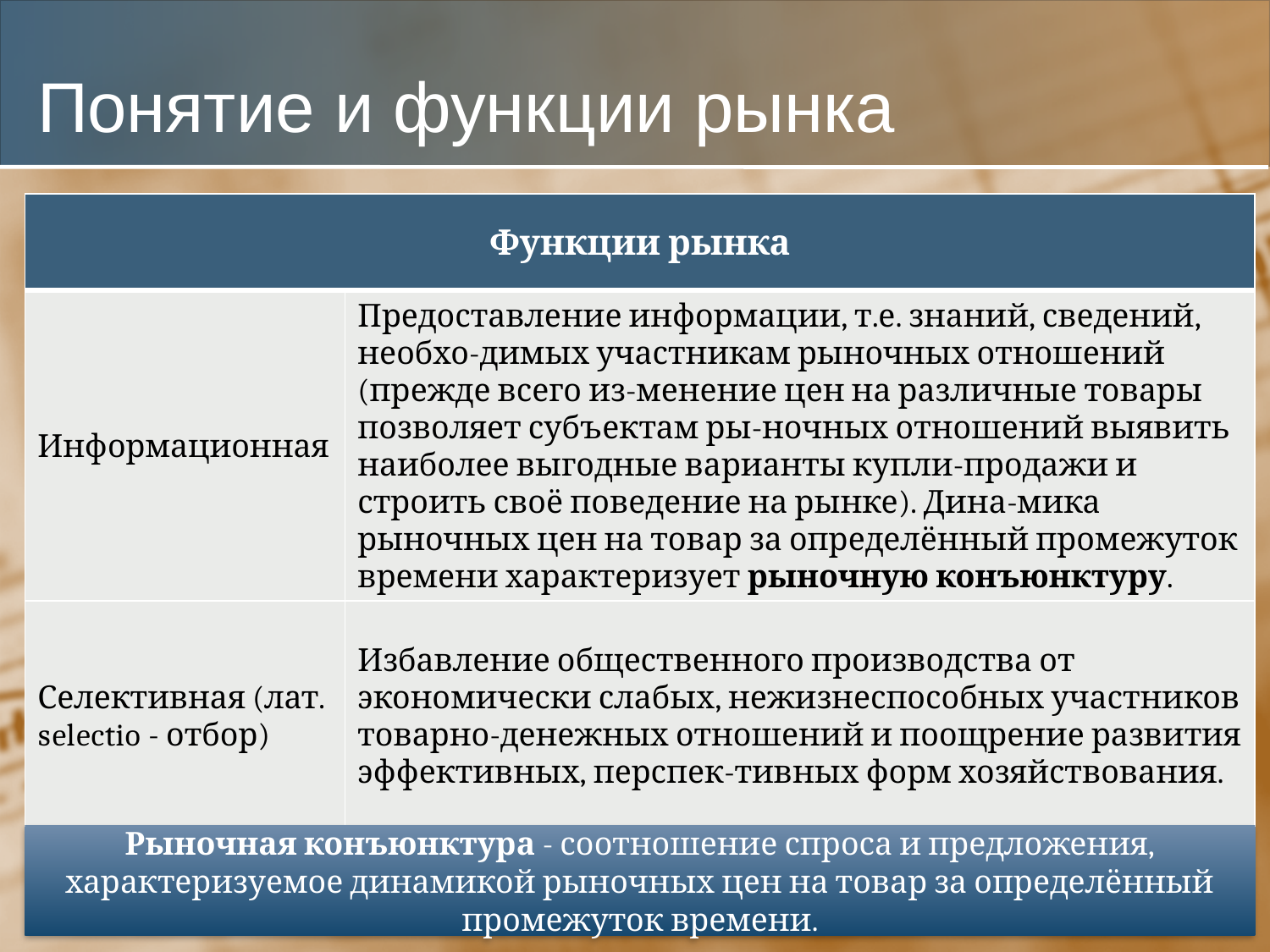

# Понятие и функции рынка
| Функции рынка |  |
| --- | --- |
| Информационная | Предоставление информации, т.е. знаний, сведений, необхо-димых участникам рыночных отношений (прежде всего из-менение цен на различные товары позволяет субъектам ры-ночных отношений выявить наиболее выгодные варианты купли-продажи и строить своё поведение на рынке). Дина-мика рыночных цен на товар за определённый промежуток времени характеризует рыночную конъюнктуру. |
| Селективная (лат. selectio - отбор) | Избавление общественного производства от экономически слабых, нежизнеспособных участников товарно-денежных отношений и поощрение развития эффективных, перспек-тивных форм хозяйствования. |
Рыночная конъюнктура - соотношение спроса и предложения, характеризуемое динамикой рыночных цен на товар за определённый промежуток времени.